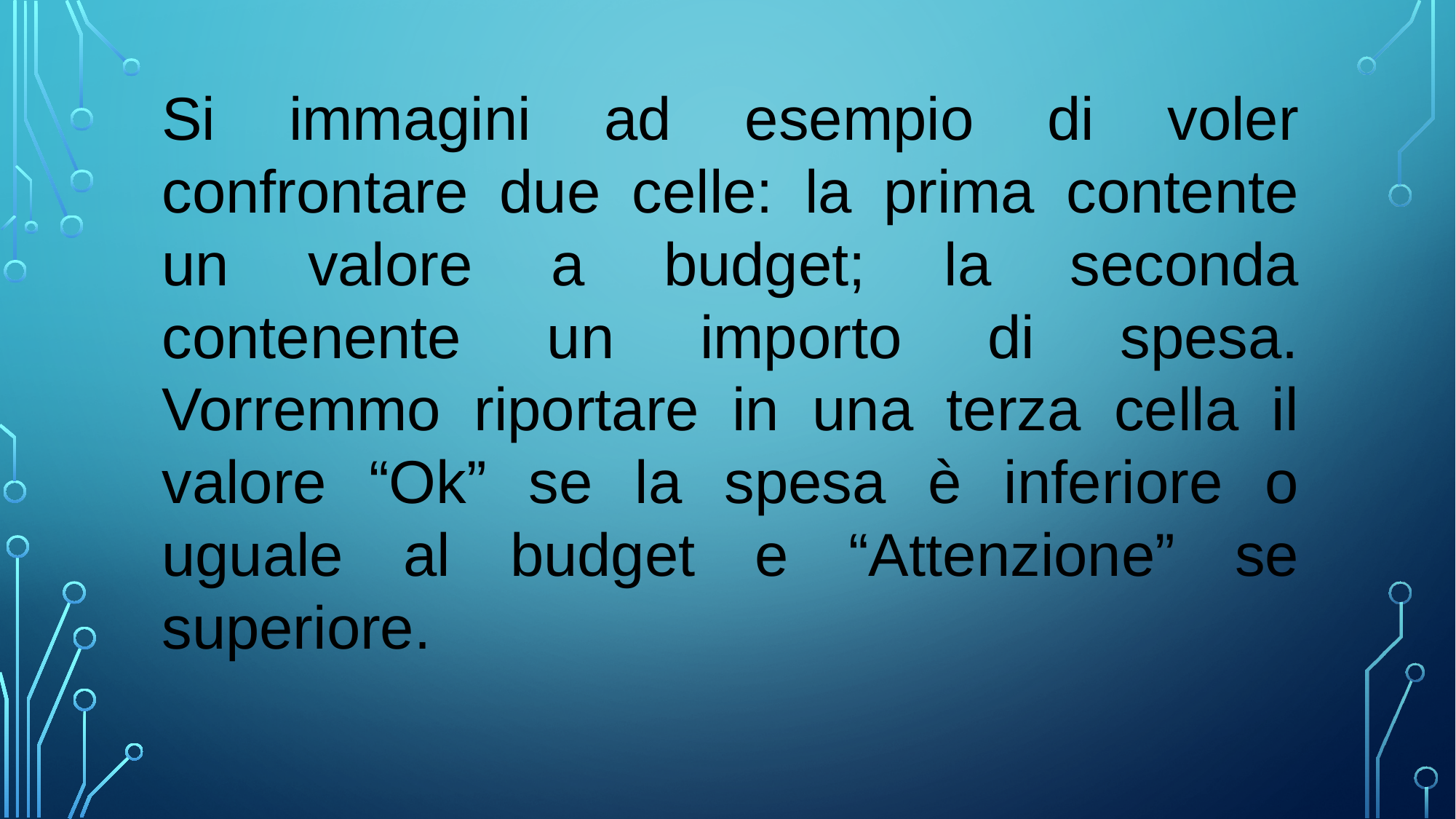

Si immagini ad esempio di voler confrontare due celle: la prima contente un valore a budget; la seconda contenente un importo di spesa. Vorremmo riportare in una terza cella il valore “Ok” se la spesa è inferiore o uguale al budget e “Attenzione” se superiore.